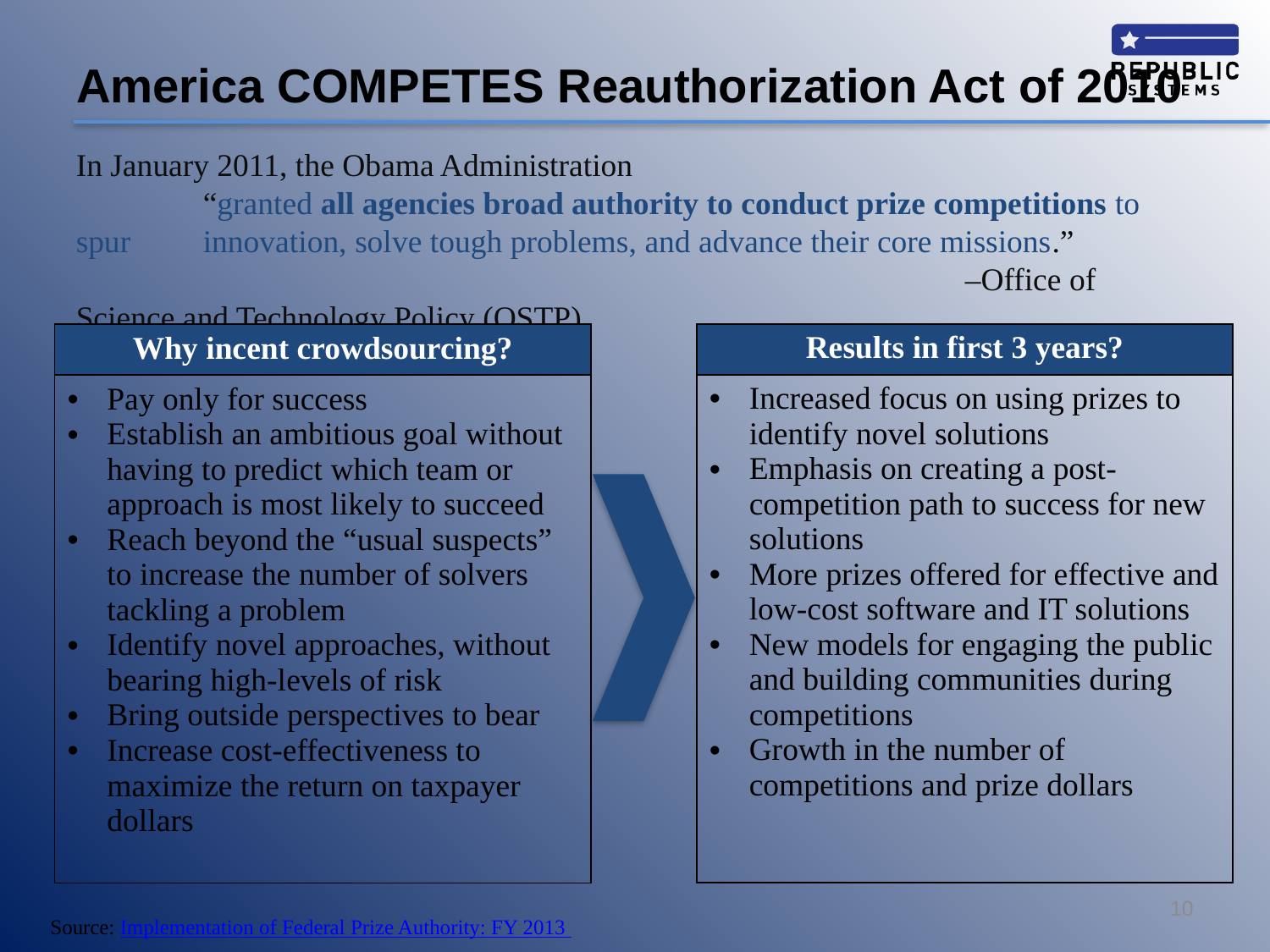

# America COMPETES Reauthorization Act of 2010
In January 2011, the Obama Administration
	“granted all agencies broad authority to conduct prize competitions to spur 	innovation, solve tough problems, and advance their core missions.”
							–Office of Science and Technology Policy (OSTP)
| Results in first 3 years? |
| --- |
| Increased focus on using prizes to identify novel solutions Emphasis on creating a post-competition path to success for new solutions More prizes offered for effective and low-cost software and IT solutions New models for engaging the public and building communities during competitions Growth in the number of competitions and prize dollars |
| Why incent crowdsourcing? |
| --- |
| Pay only for success Establish an ambitious goal without having to predict which team or approach is most likely to succeed Reach beyond the “usual suspects” to increase the number of solvers tackling a problem Identify novel approaches, without bearing high-levels of risk Bring outside perspectives to bear Increase cost-effectiveness to maximize the return on taxpayer dollars |

10
Source: Implementation of Federal Prize Authority: FY 2013